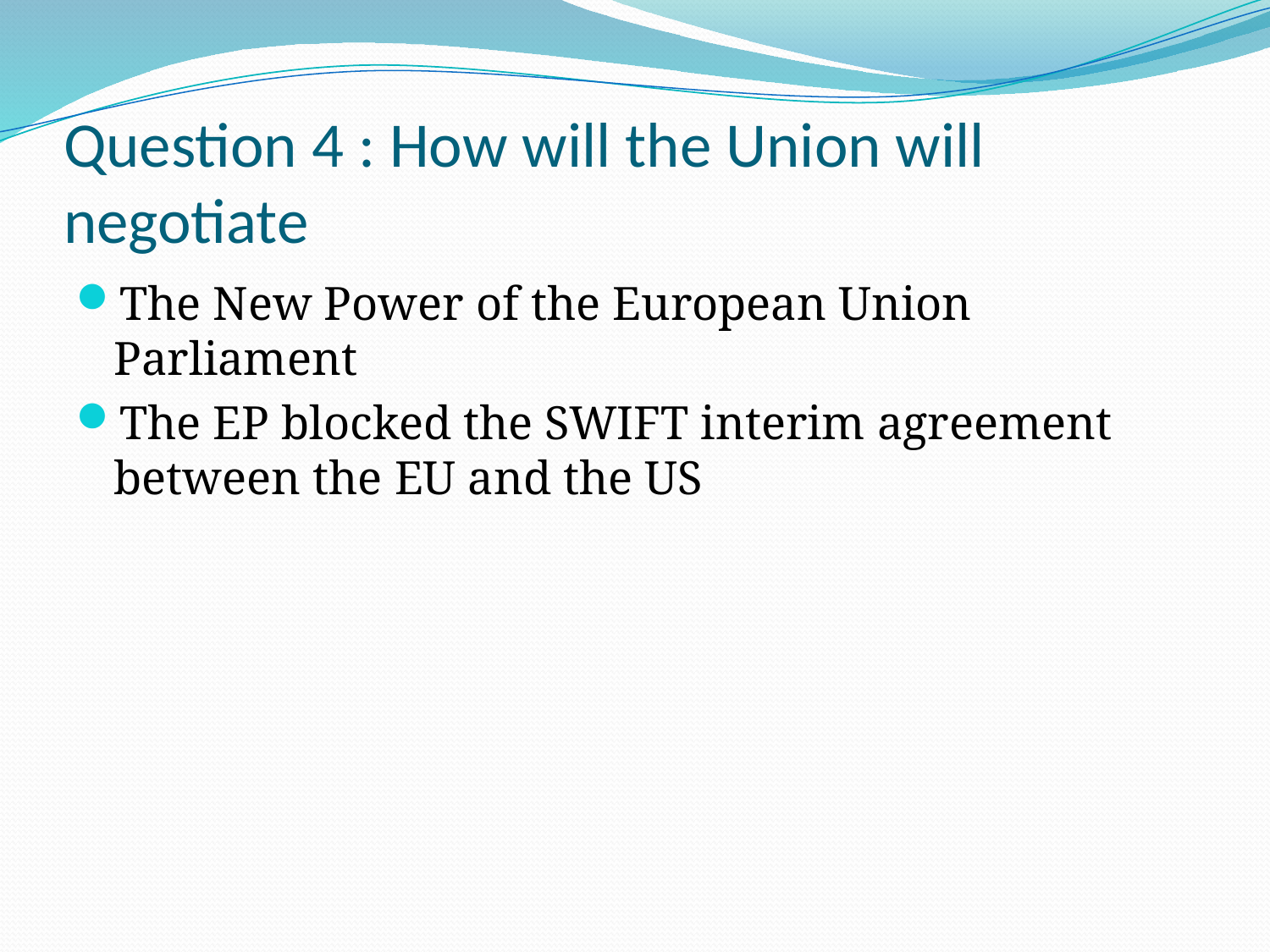

# Question 4 : How will the Union will negotiate
The New Power of the European Union Parliament
The EP blocked the SWIFT interim agreement between the EU and the US